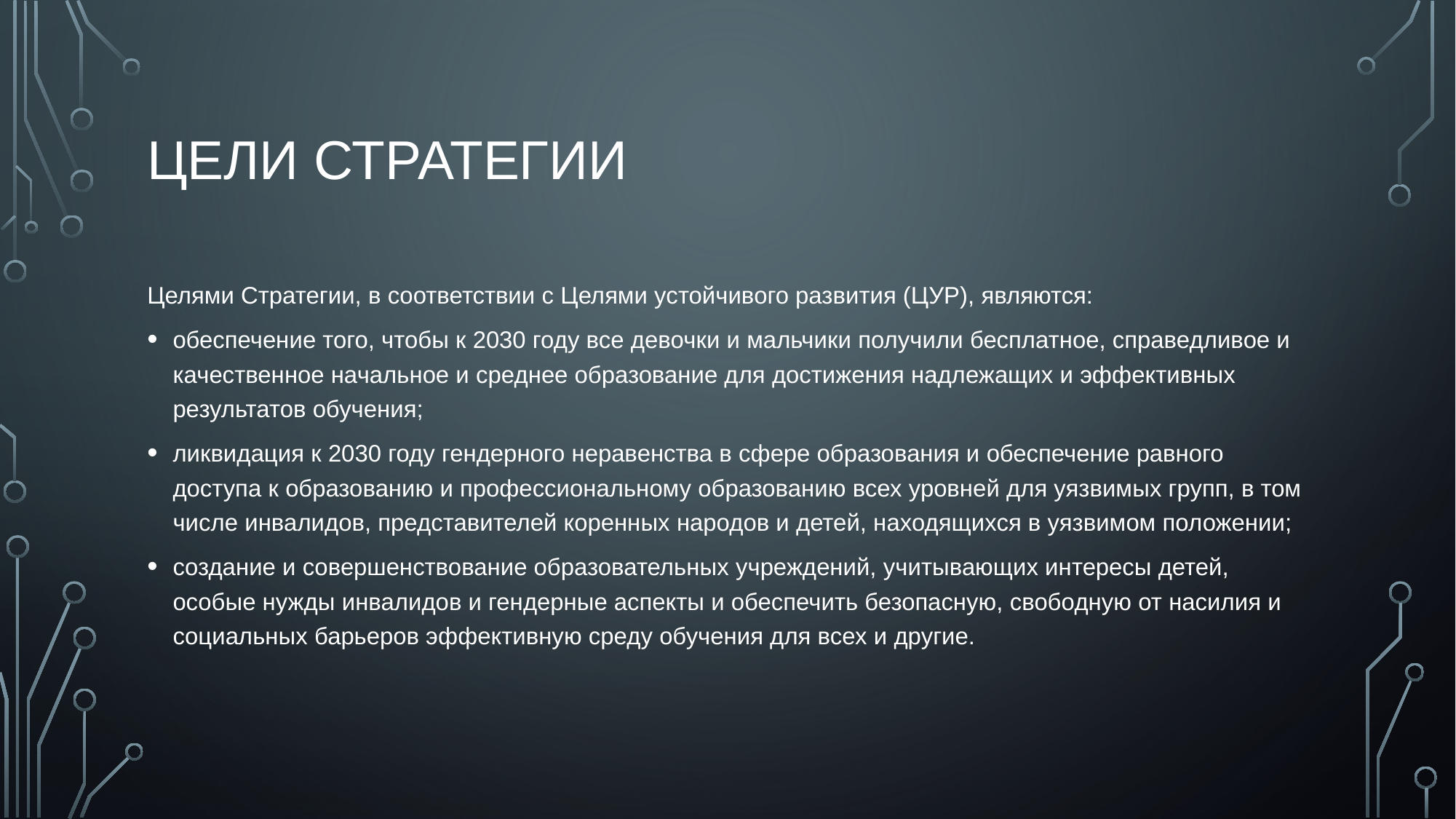

# Цели стратегии
Целями Стратегии, в соответствии с Целями устойчивого развития (ЦУР), являются:
обеспечение того, чтобы к 2030 году все девочки и мальчики получили бесплатное, справедливое и качественное начальное и среднее образование для достижения надлежащих и эффективных результатов обучения;
ликвидация к 2030 году гендерного неравенства в сфере образования и обеспечение равного доступа к образованию и профессиональному образованию всех уровней для уязвимых групп, в том числе инвалидов, представителей коренных народов и детей, находящихся в уязвимом положении;
создание и совершенствование образовательных учреждений, учитывающих интересы детей, особые нужды инвалидов и гендерные аспекты и обеспечить безопасную, свободную от насилия и социальных барьеров эффективную среду обучения для всех и другие.